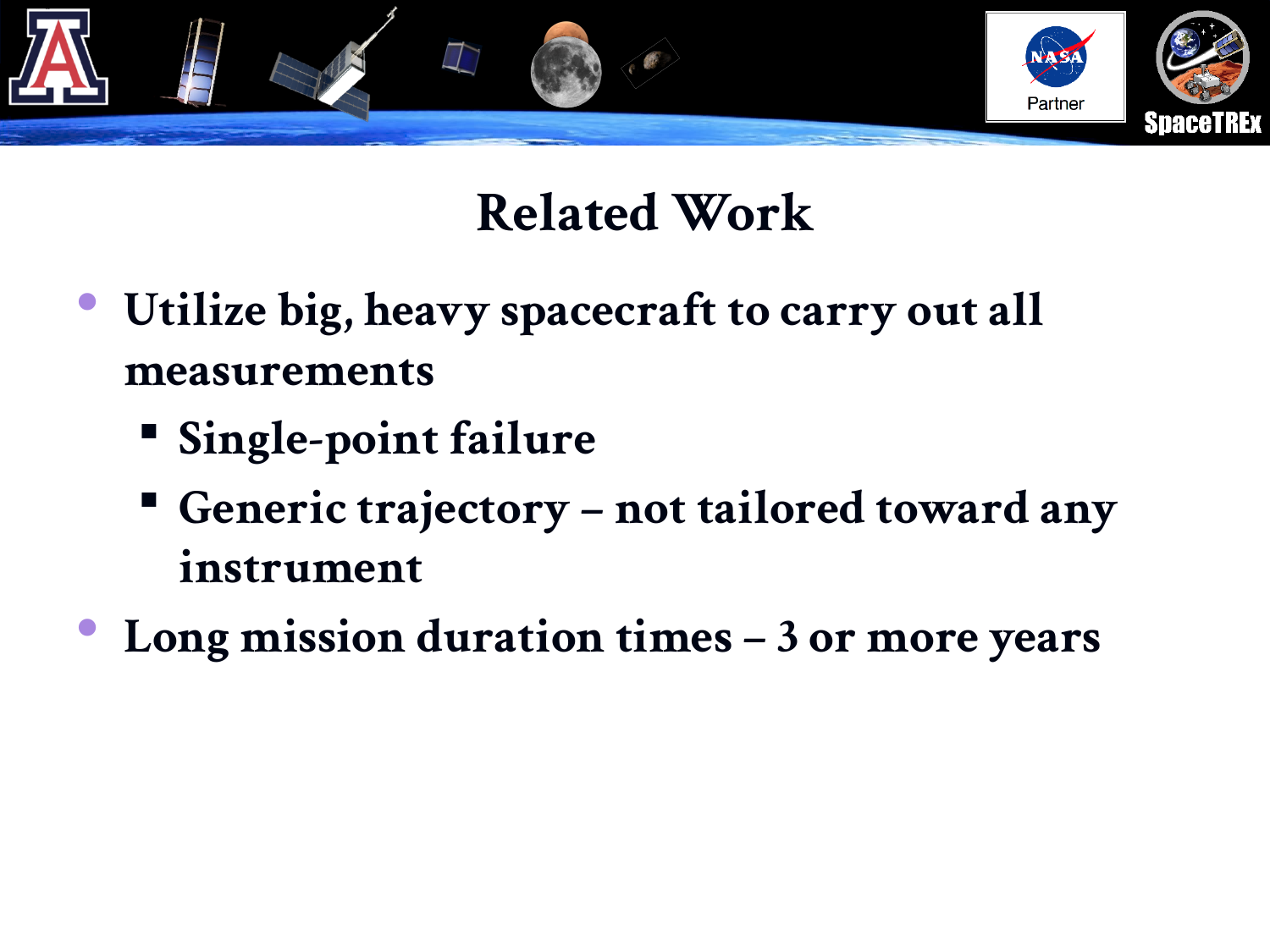

# Related Work
Utilize big, heavy spacecraft to carry out all measurements
Single-point failure
Generic trajectory – not tailored toward any instrument
Long mission duration times – 3 or more years